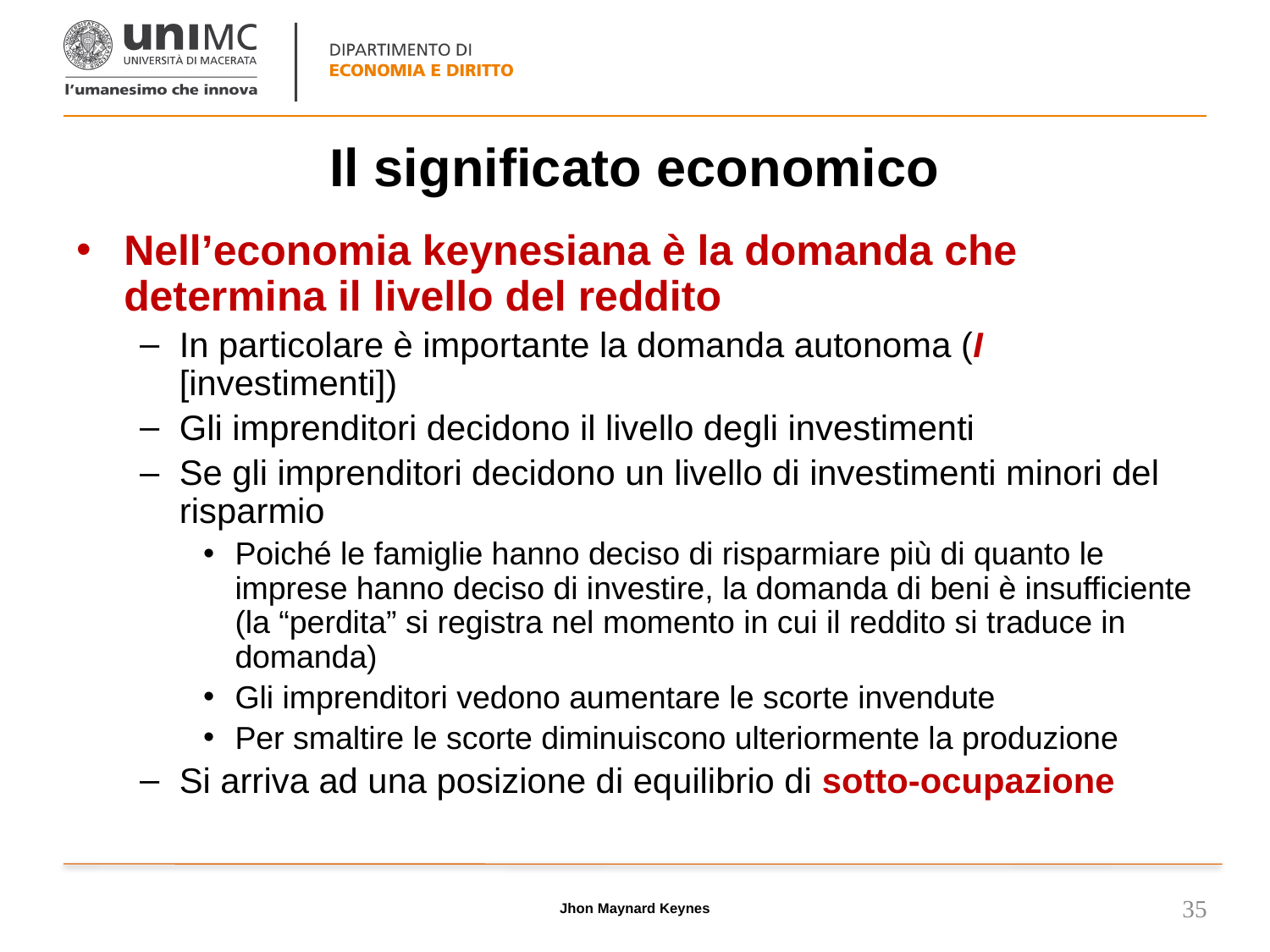

# Il significato economico
Nell’economia keynesiana è la domanda che determina il livello del reddito
In particolare è importante la domanda autonoma (I [investimenti])
Gli imprenditori decidono il livello degli investimenti
Se gli imprenditori decidono un livello di investimenti minori del risparmio
Poiché le famiglie hanno deciso di risparmiare più di quanto le imprese hanno deciso di investire, la domanda di beni è insufficiente (la “perdita” si registra nel momento in cui il reddito si traduce in domanda)
Gli imprenditori vedono aumentare le scorte invendute
Per smaltire le scorte diminuiscono ulteriormente la produzione
Si arriva ad una posizione di equilibrio di sotto-ocupazione
Jhon Maynard Keynes
35